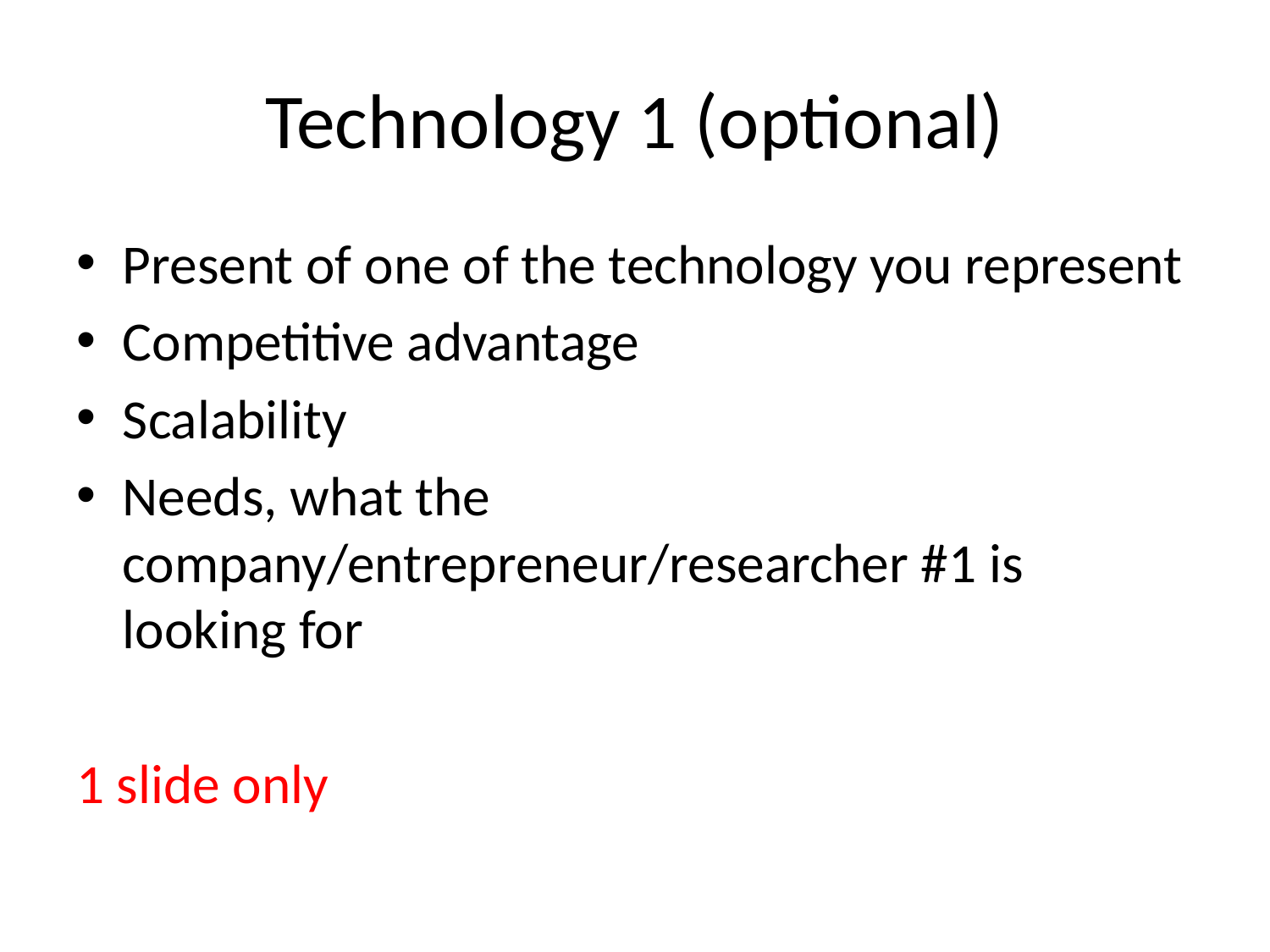

# Technology 1 (optional)
Present of one of the technology you represent
Competitive advantage
Scalability
Needs, what the company/entrepreneur/researcher #1 is looking for

1 slide only